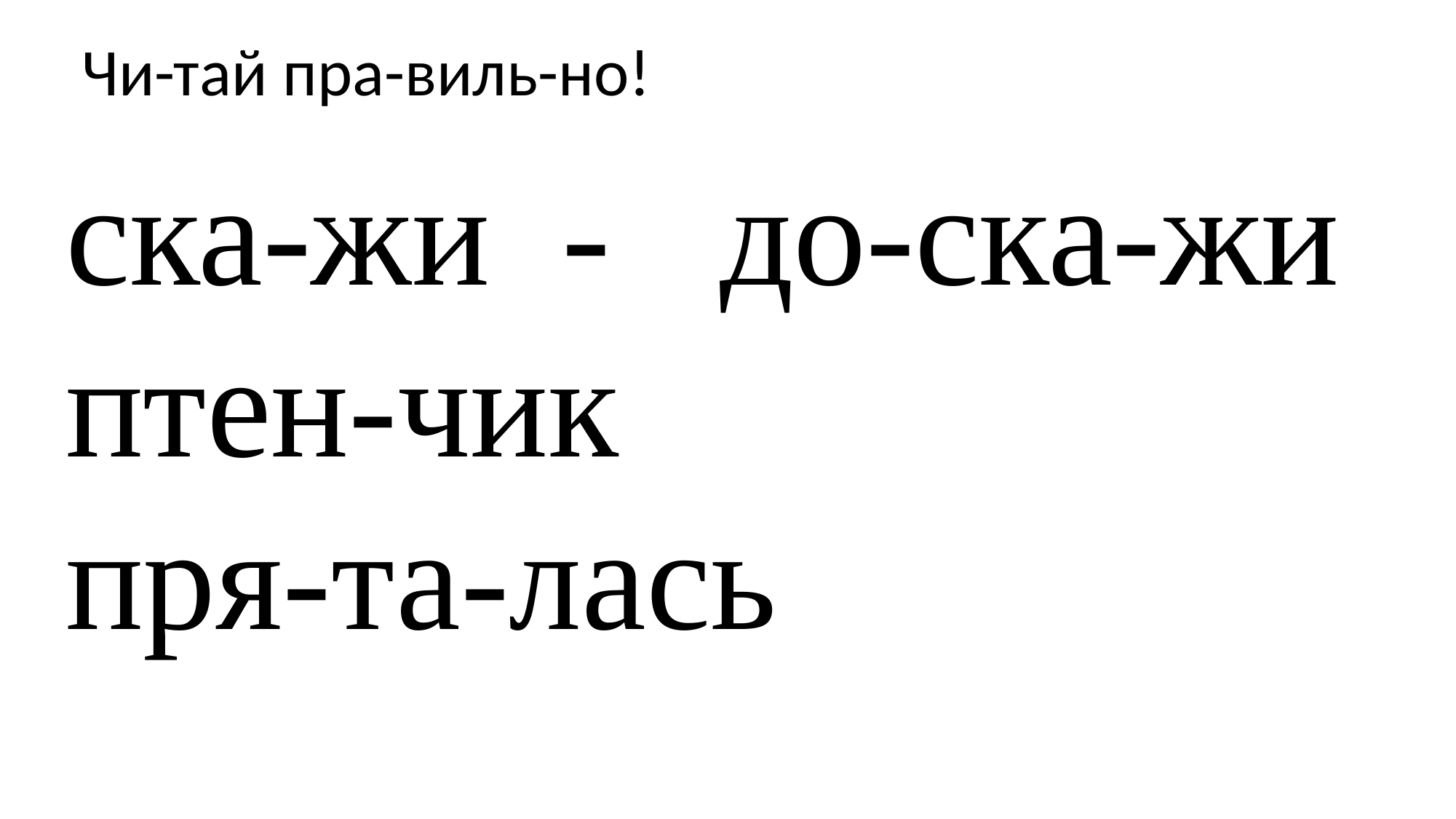

# Чи-тай пра-виль-но!
ска-жи  -   до-ска-жи
птен-чик
пря-та-лась